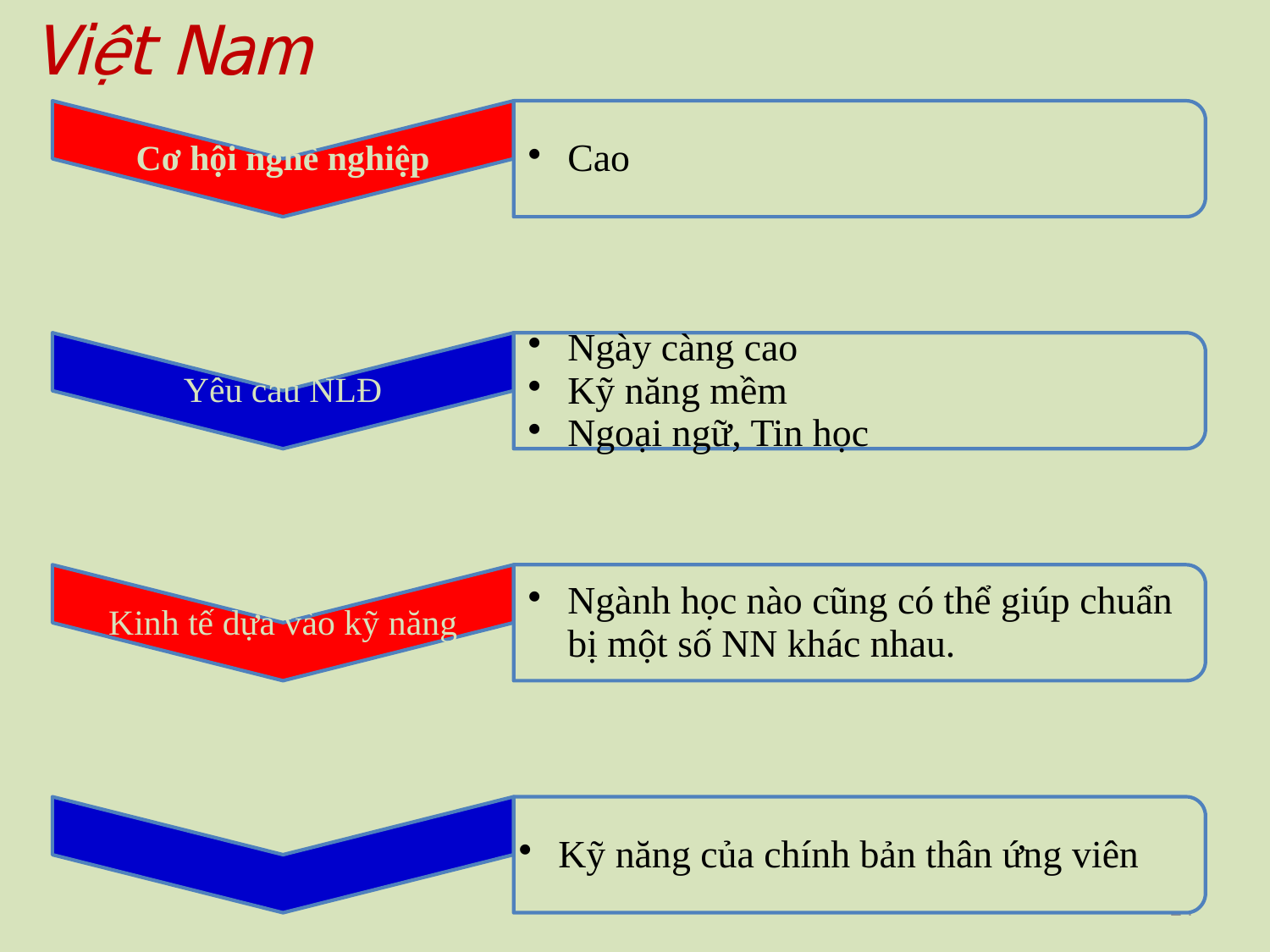

# Việt Nam
Cơ hội nghề nghiệp
Kinh tế dựa vào kỹ năng
Ngành học nào cũng có thể giúp chuẩn bị một số NN khác nhau.
Kỹ năng của chính bản thân ứng viên
Cao
Yêu cầu NLĐ
Ngày càng cao
Kỹ năng mềm
Ngoại ngữ, Tin học
24